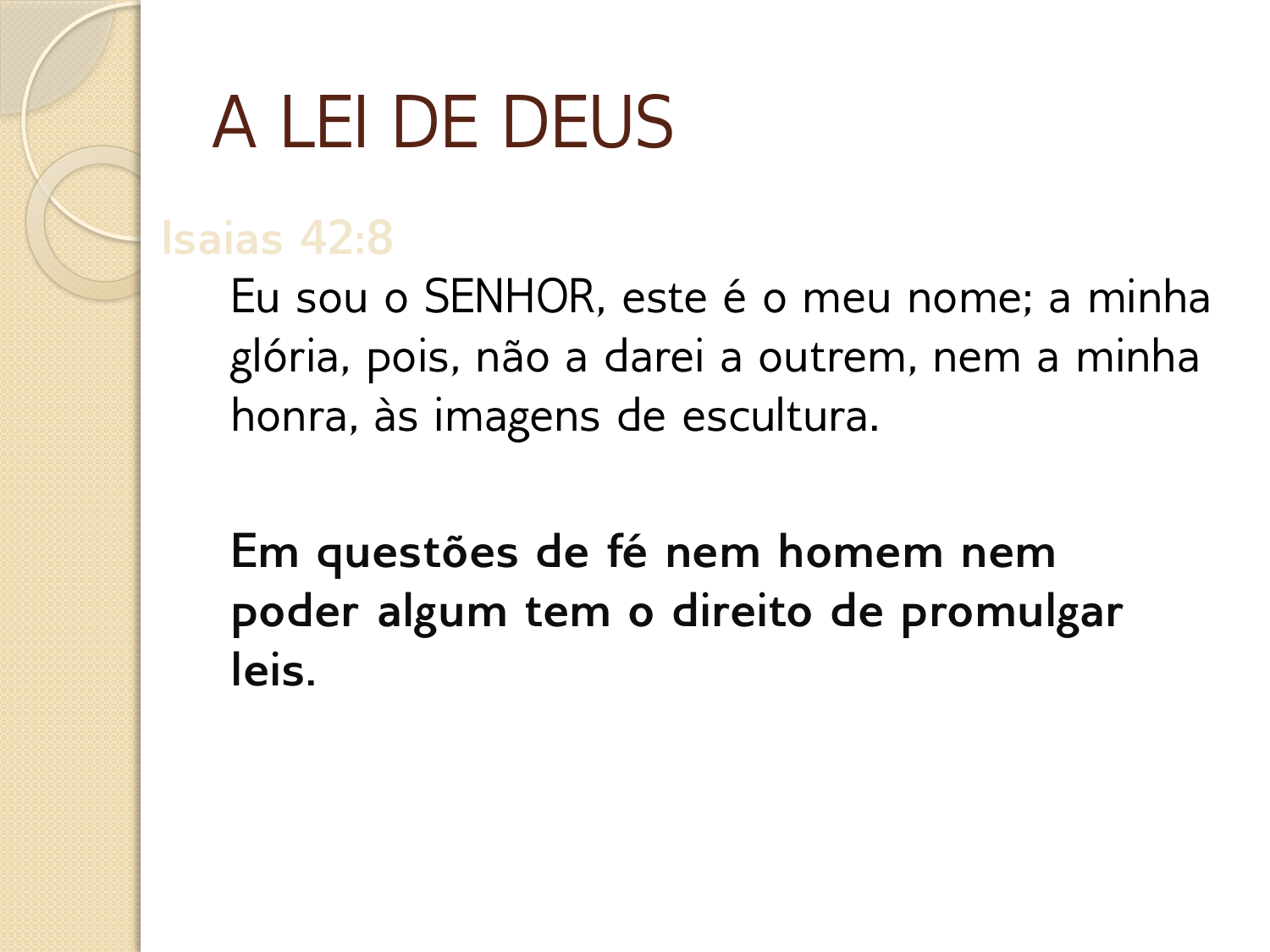

# A LEI DE DEUS
Isaias 42:8
Eu sou o SENHOR, este é o meu nome; a minha glória, pois, não a darei a outrem, nem a minha honra, às imagens de escultura.
Em questões de fé nem homem nem poder algum tem o direito de promulgar leis.